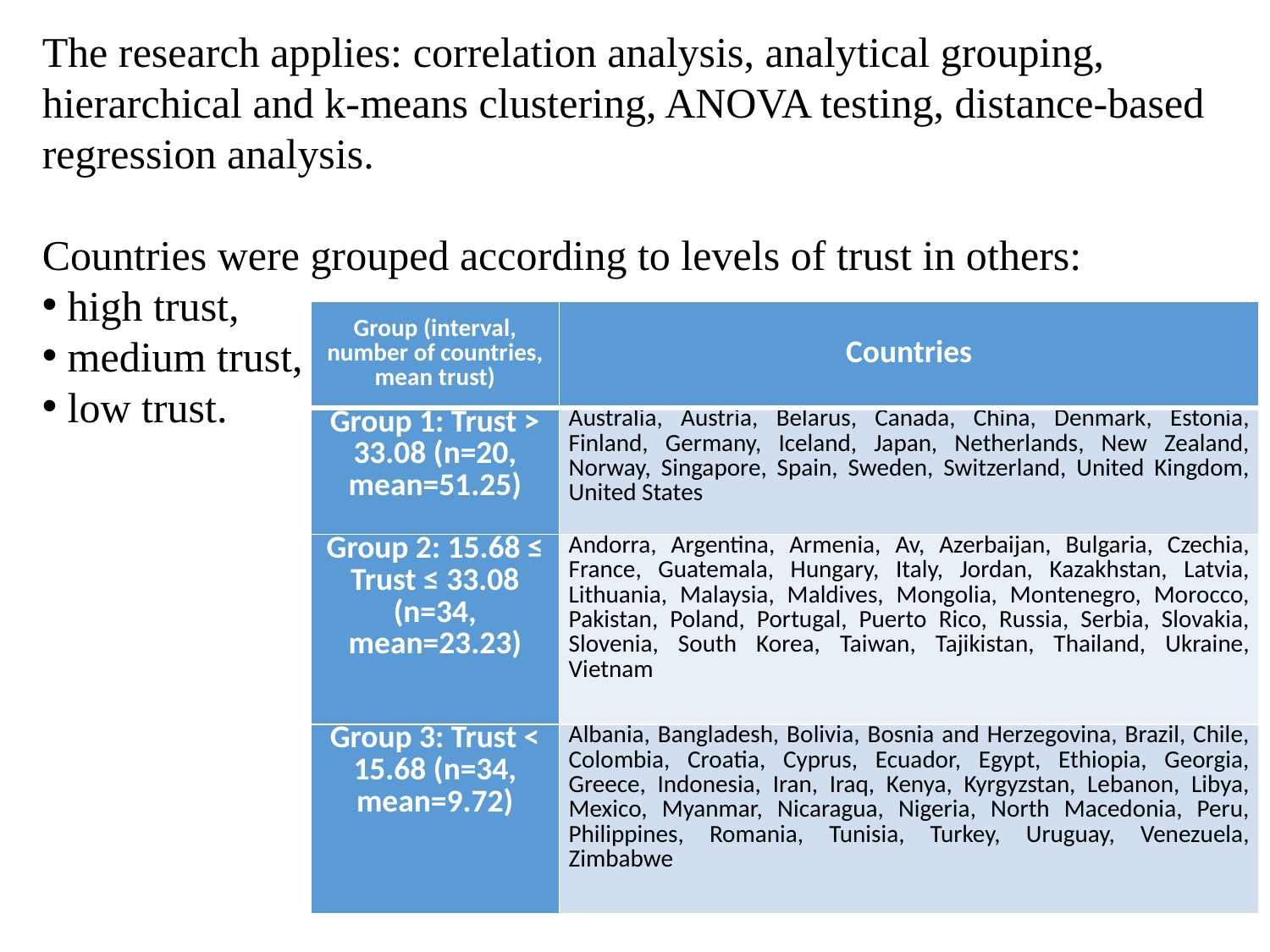

The research applies: correlation analysis, analytical grouping,  hierarchical and k-means clustering, ANOVA testing, distance-based regression analysis.

Countries were grouped according to levels of trust in others:
 high trust,
 medium trust,
 low trust.
| Group (interval, number of countries, mean trust) | Countries |
| --- | --- |
| Group 1: Trust > 33.08 (n=20, mean=51.25) | Australia, Austria, Belarus, Canada, China, Denmark, Estonia, Finland, Germany, Iceland, Japan, Netherlands, New Zealand, Norway, Singapore, Spain, Sweden, Switzerland, United Kingdom, United States |
| Group 2: 15.68 ≤ Trust ≤ 33.08 (n=34, mean=23.23) | Andorra, Argentina, Armenia, Av, Azerbaijan, Bulgaria, Czechia, France, Guatemala, Hungary, Italy, Jordan, Kazakhstan, Latvia, Lithuania, Malaysia, Maldives, Mongolia, Montenegro, Morocco, Pakistan, Poland, Portugal, Puerto Rico, Russia, Serbia, Slovakia, Slovenia, South Korea, Taiwan, Tajikistan, Thailand, Ukraine, Vietnam |
| Group 3: Trust < 15.68 (n=34, mean=9.72) | Albania, Bangladesh, Bolivia, Bosnia and Herzegovina, Brazil, Chile, Colombia, Croatia, Cyprus, Ecuador, Egypt, Ethiopia, Georgia, Greece, Indonesia, Iran, Iraq, Kenya, Kyrgyzstan, Lebanon, Libya, Mexico, Myanmar, Nicaragua, Nigeria, North Macedonia, Peru, Philippines, Romania, Tunisia, Turkey, Uruguay, Venezuela, Zimbabwe |